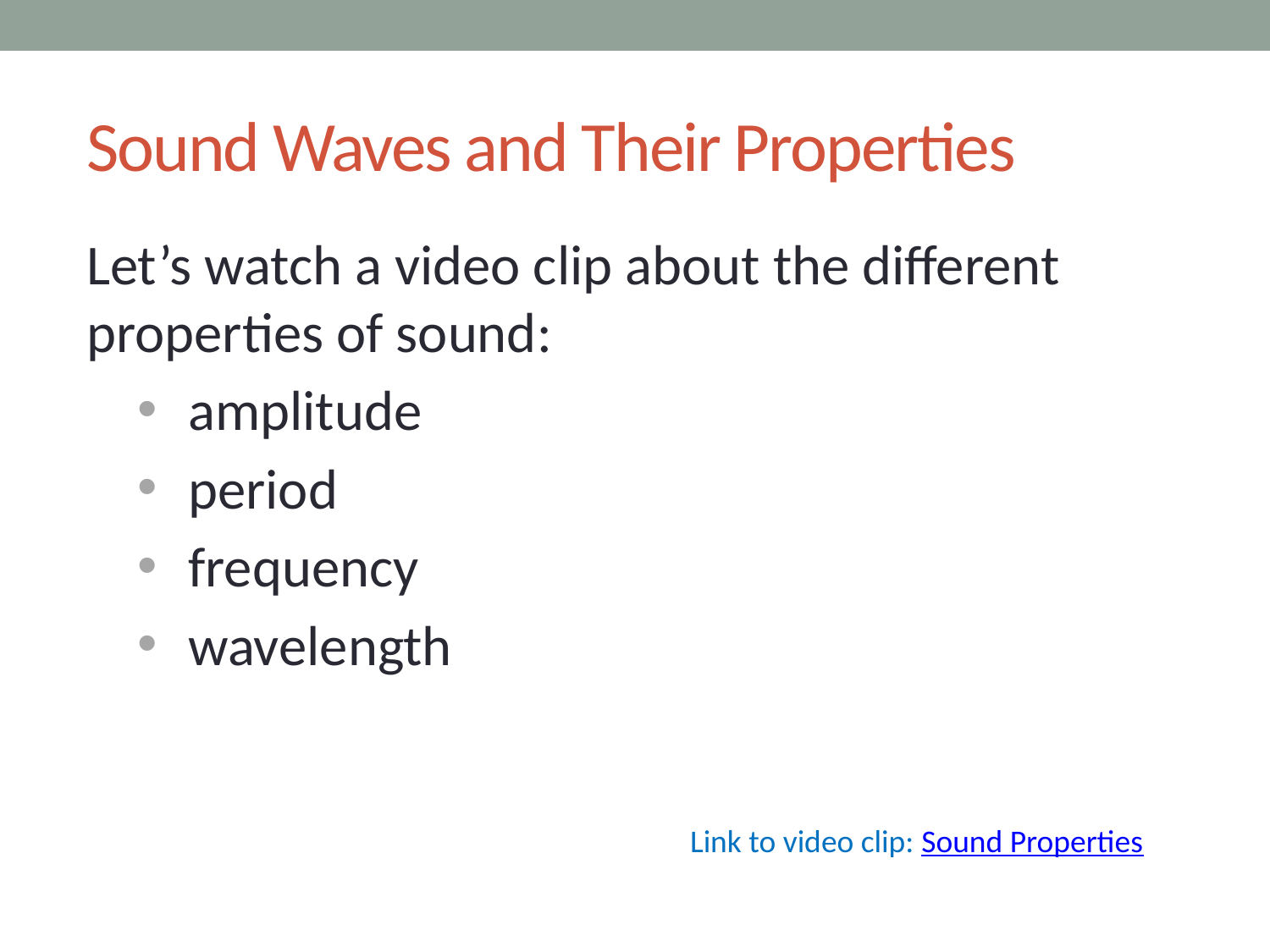

# Sound Waves and Their Properties
Let’s watch a video clip about the different properties of sound:
amplitude
period
frequency
wavelength

Link to video clip: Sound Properties